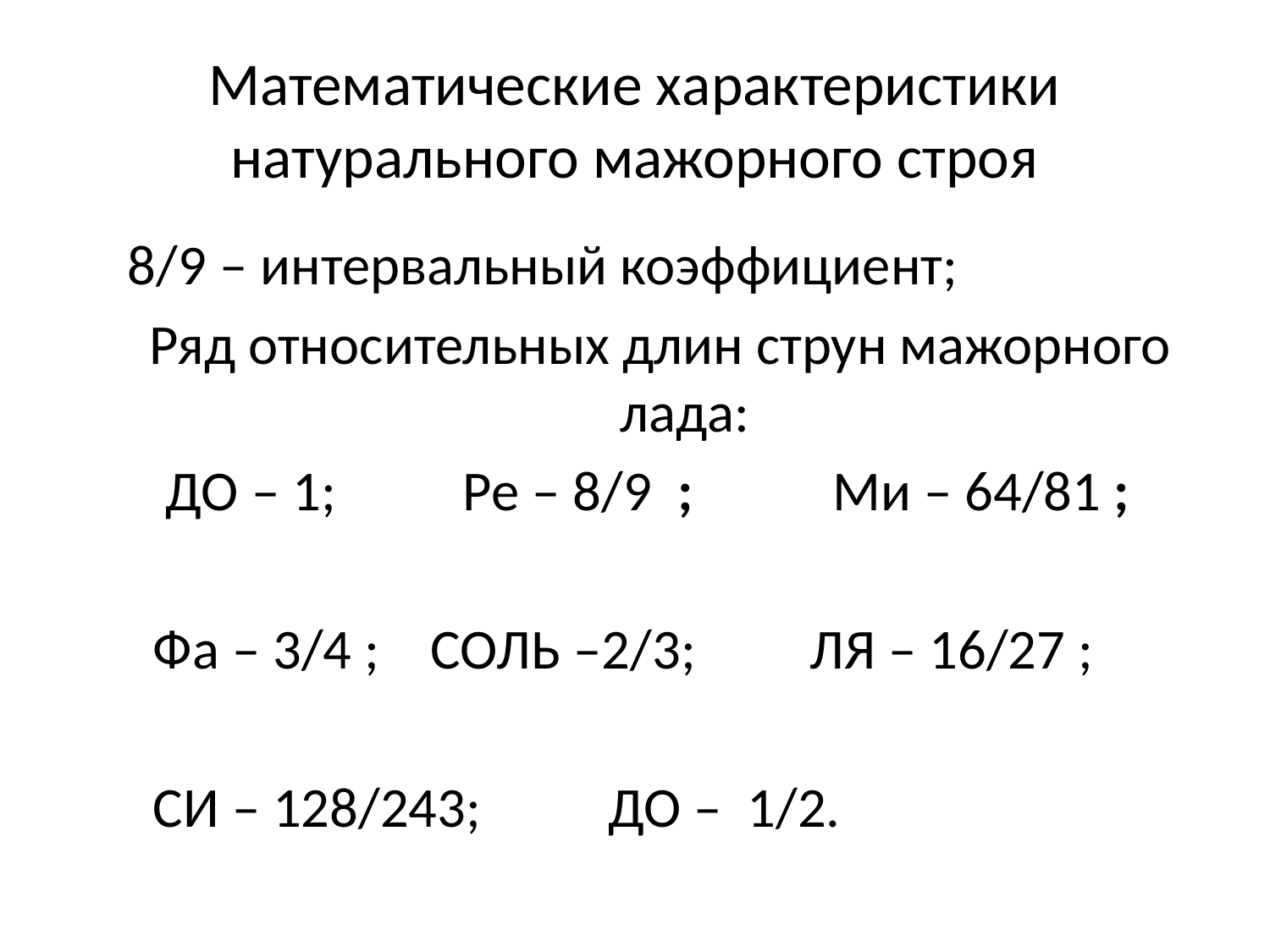

# Математические характеристики натурального мажорного строя
8/9 – интервальный коэффициент;
Ряд относительных длин струн мажорного лада:
   ДО – 1;          Ре – 8/9  ;           Ми – 64/81 ;

  Фа – 3/4 ;    СОЛЬ –2/3;         ЛЯ – 16/27 ;

  СИ – 128/243;          ДО –  1/2.